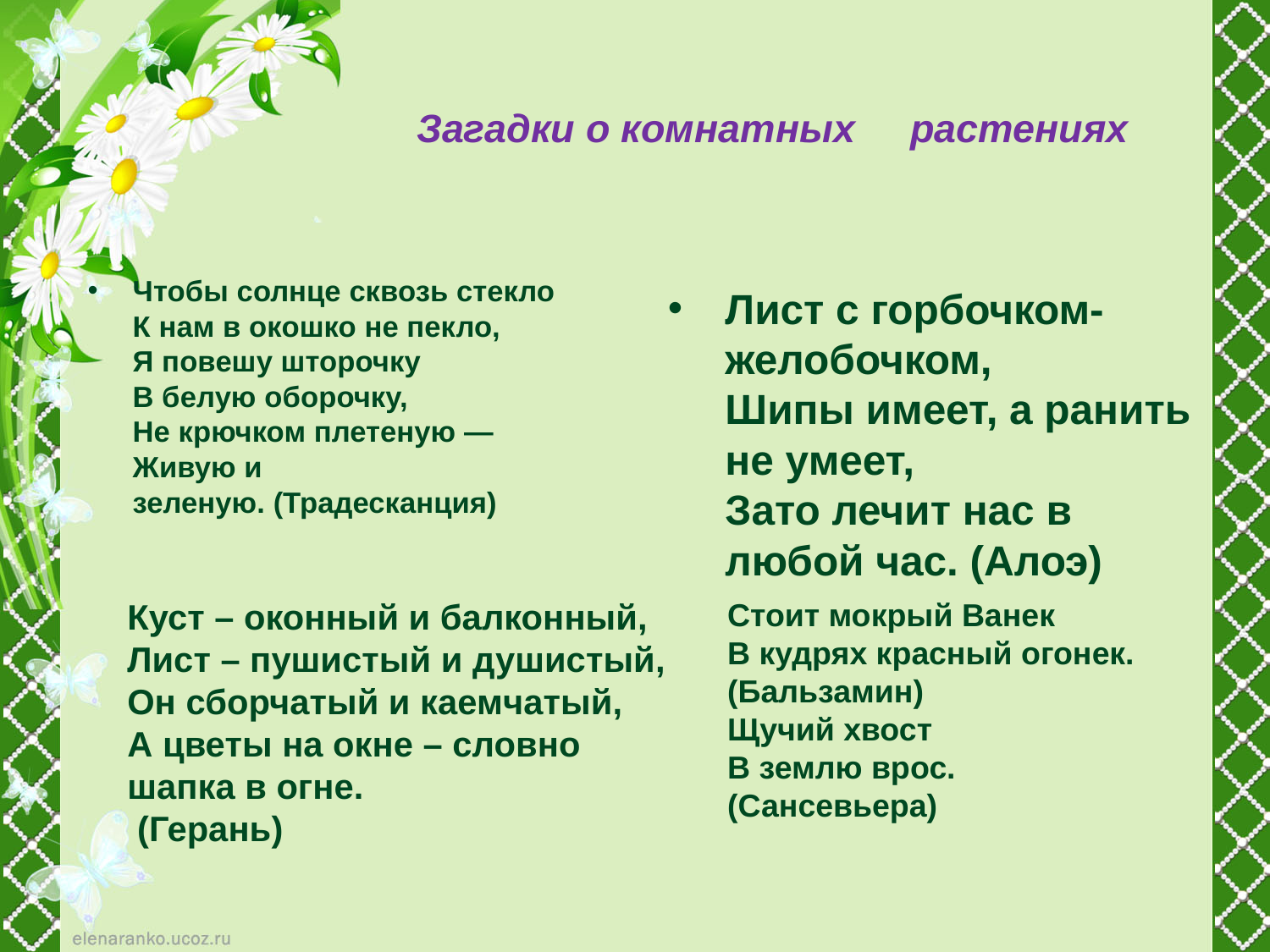

# Загадки о комнатных     растениях
Чтобы солнце сквозь стекло 
К нам в окошко не пекло, 
Я повешу шторочку
В белую оборочку, 
Не крючком плетеную — 
Живую и зеленую. (Традесканция)

Лист с горбочком-желобочком, 
Шипы имеет, а ранить не умеет, 
Зато лечит нас в любой час. (Алоэ)

Куст – оконный и балконный,
Лист – пушистый и душистый,
Он сборчатый и каемчатый,
А цветы на окне – словно            шапка в огне.
 (Герань)
Стоит мокрый Ванек
В кудрях красный огонек.
(Бальзамин)
Щучий хвост 
В землю врос.
(Сансевьера)